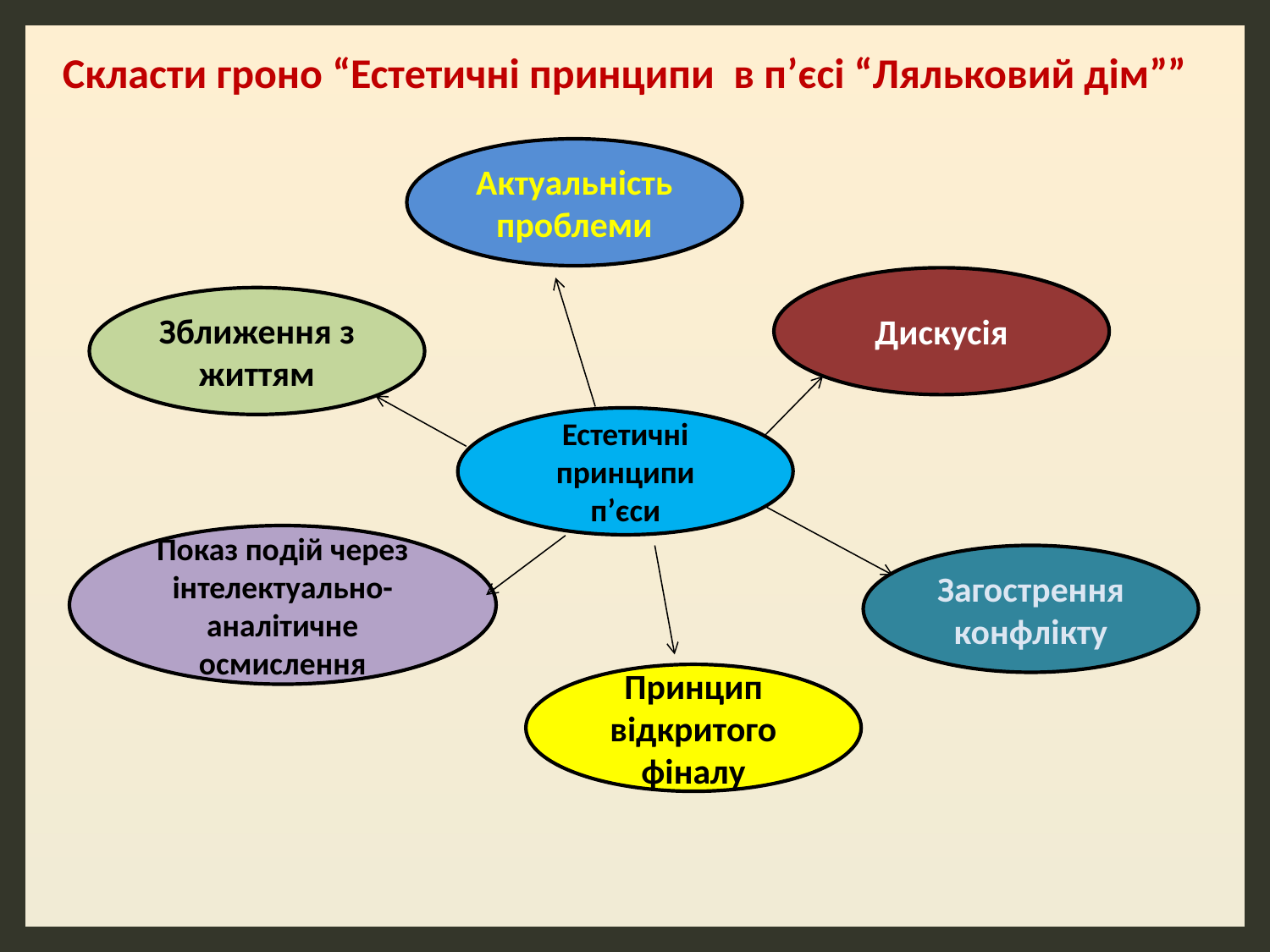

Скласти гроно “Естетичні принципи  в п’єсі “Ляльковий дім””
Актуальність проблеми
Дискусія
Зближення з життям
Естетичні принципи
п’єси
Показ подій через інтелектуально-аналітичне осмислення
Загострення конфлікту
Принцип відкритого фіналу